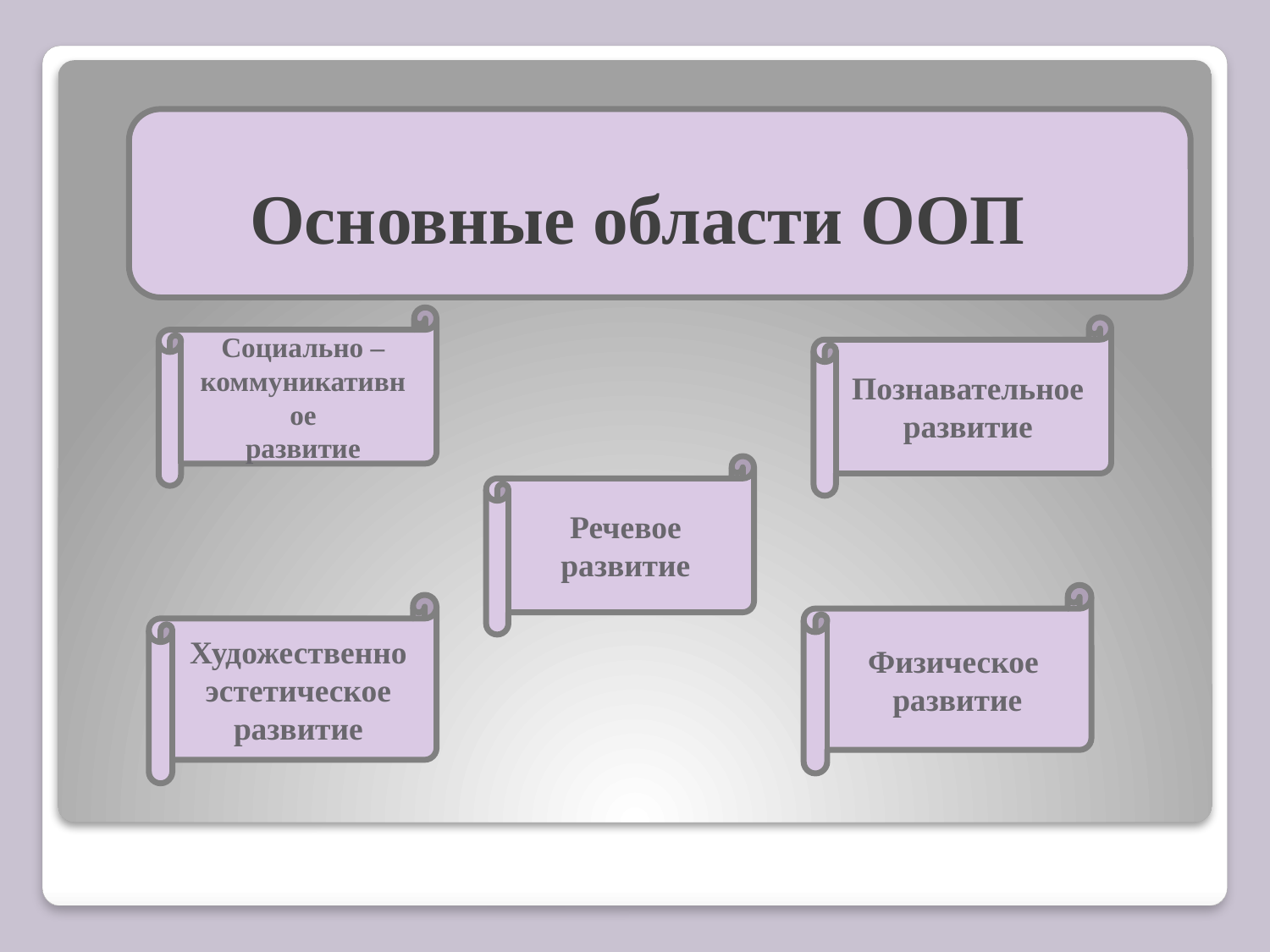

# Основные области ООП
Социально –
коммуникативное
развитие
Познавательное
развитие
Речевое развитие
Физическое
 развитие
Художественно
 эстетическое
развитие